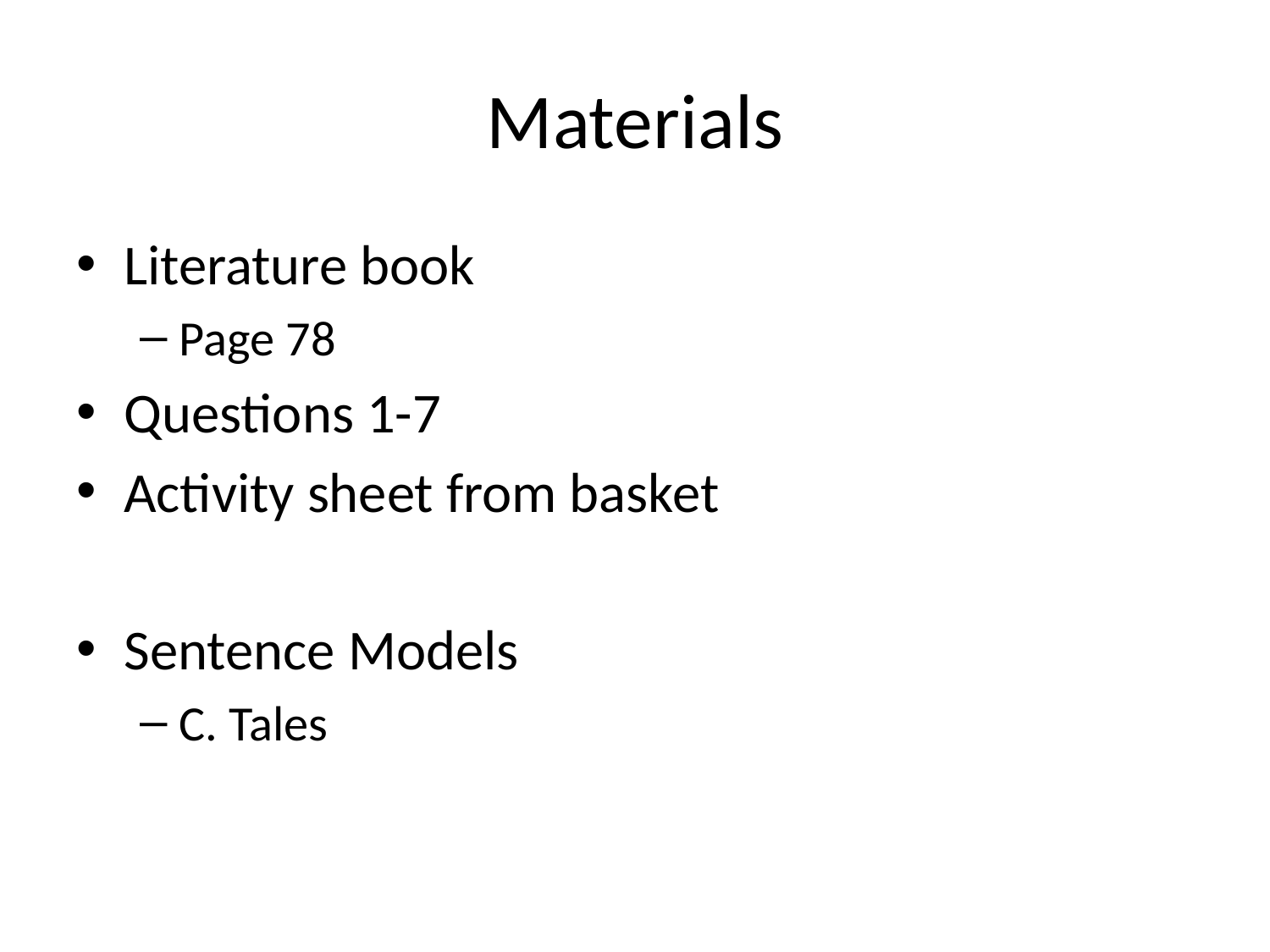

# Materials
Literature book
Page 78
Questions 1-7
Activity sheet from basket

Sentence Models
C. Tales